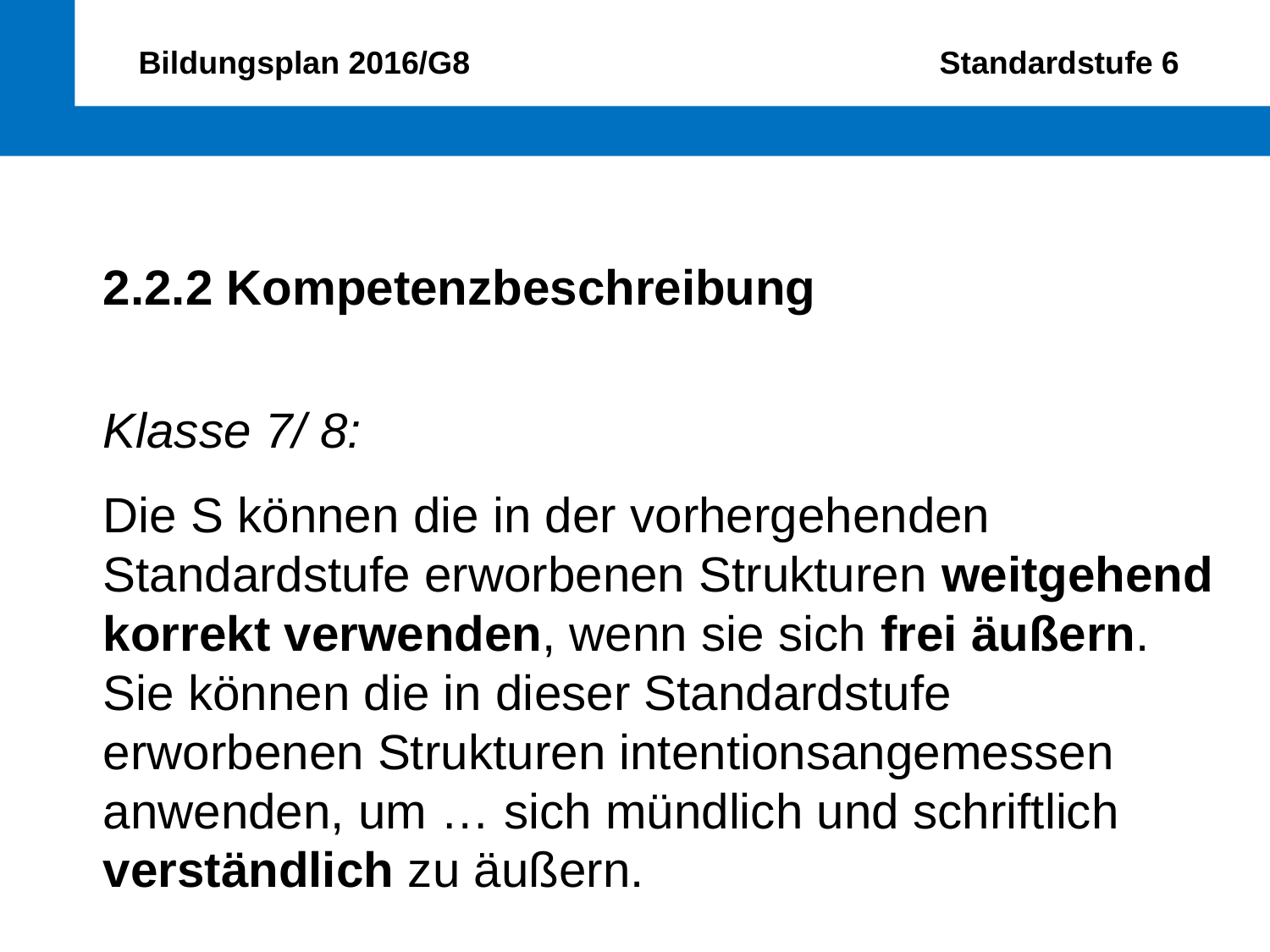

Bildungsplan 2016/G8                                                     Standardstufe 6

2.2.2 Kompetenzbeschreibung

Klasse 7/ 8:
Die S können die in der vorhergehenden Standardstufe erworbenen Strukturen weitgehend korrekt verwenden, wenn sie sich frei äußern. Sie können die in dieser Standardstufe erworbenen Strukturen intentionsangemessen anwenden, um … sich mündlich und schriftlich verständlich zu äußern.